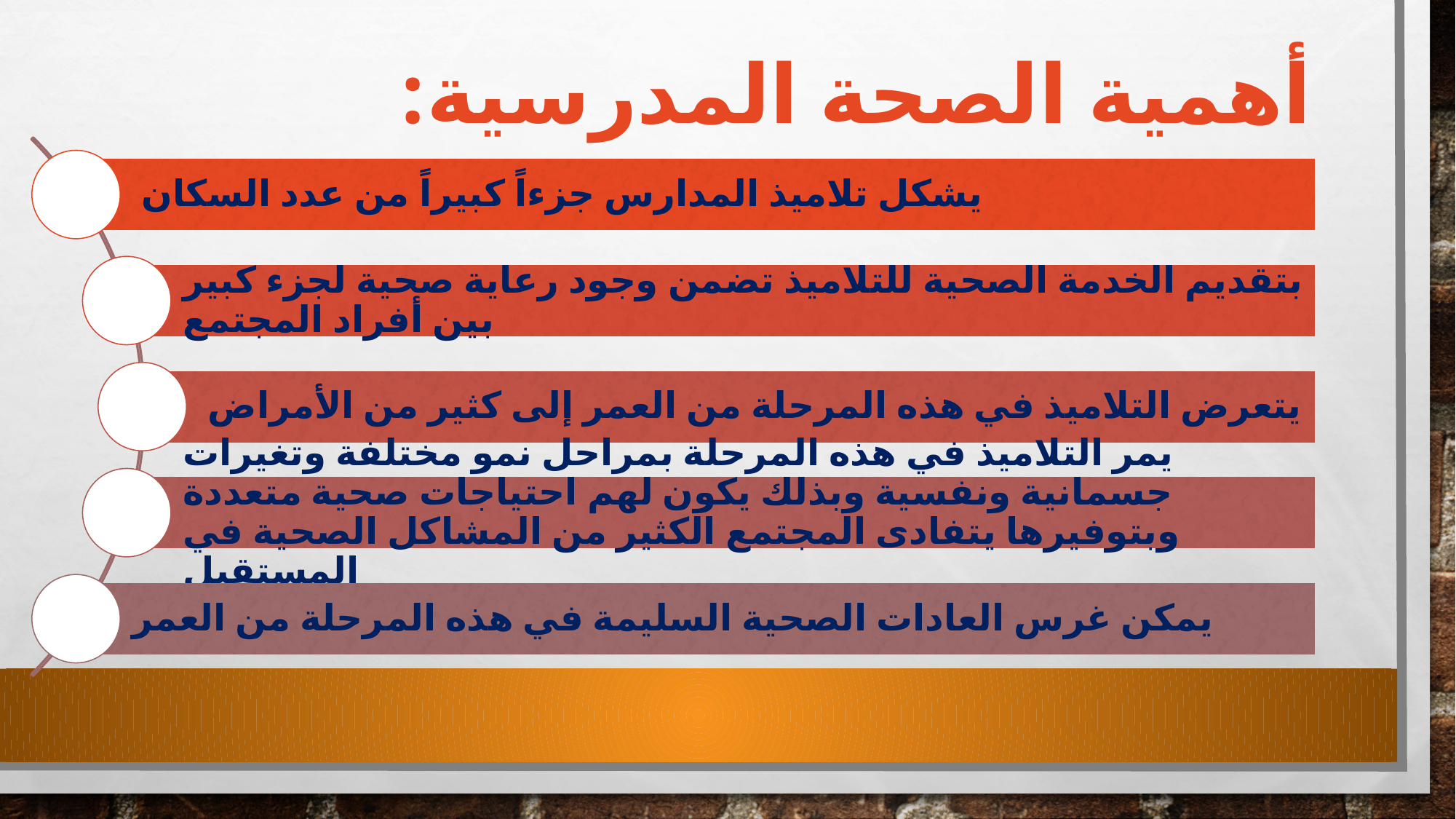

# أهمية الصحة المدرسية:
يشكل تلاميذ المدارس جزءاً كبيراً من عدد السكان
بتقديم الخدمة الصحية للتلاميذ تضمن وجود رعاية صحية لجزء كبير بين أفراد المجتمع
يتعرض التلاميذ في هذه المرحلة من العمر إلى كثير من الأمراض
يمر التلاميذ في هذه المرحلة بمراحل نمو مختلفة وتغيرات جسمانية ونفسية وبذلك يكون لهم احتياجات صحية متعددة وبتوفيرها يتفادى المجتمع الكثير من المشاكل الصحية في المستقبل
يمكن غرس العادات الصحية السليمة في هذه المرحلة من العمر